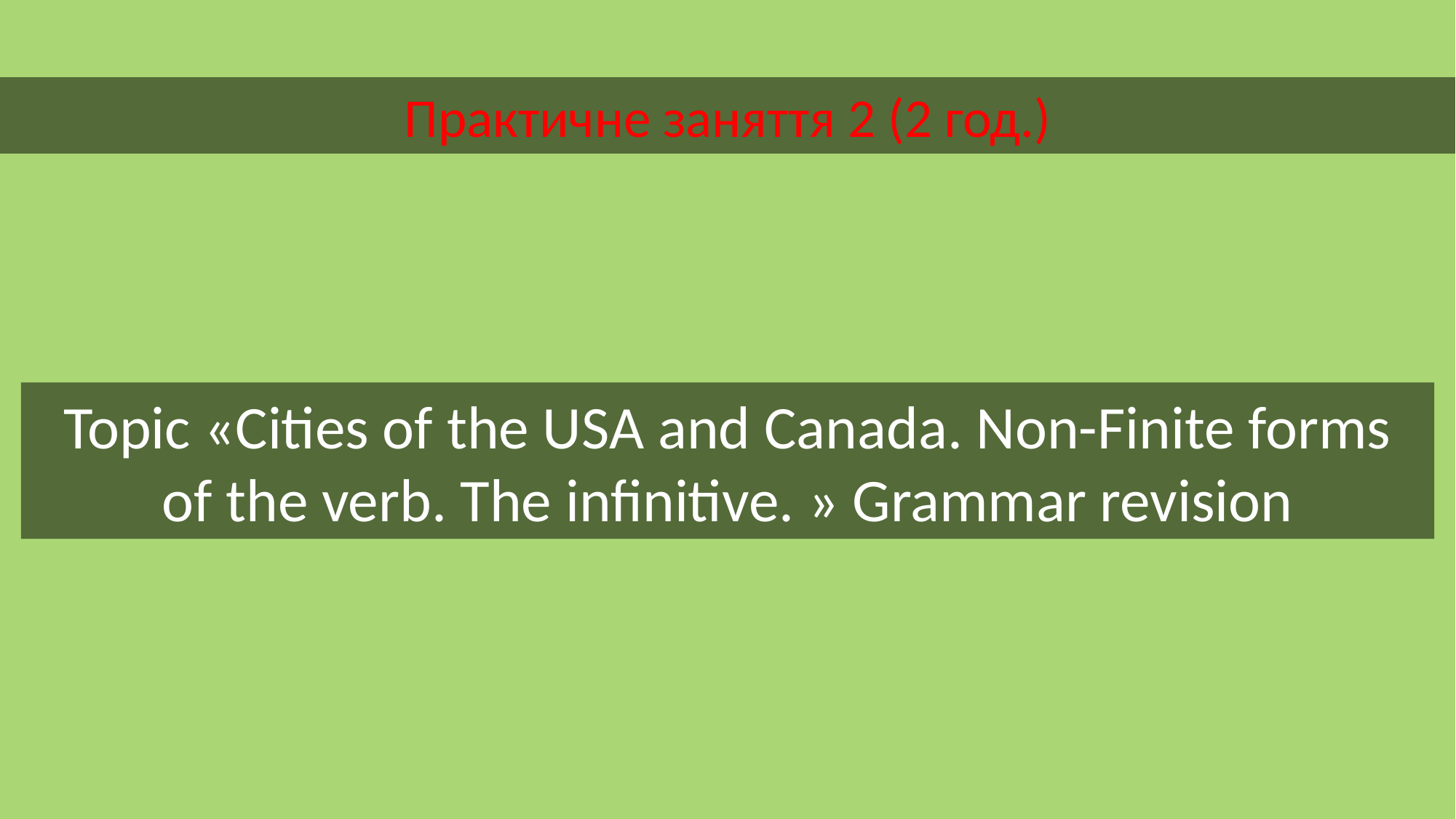

Практичне заняття 2 (2 год.)
Topic «Cities of the USA and Canada. Non-Finite forms of the verb. The infinitive. » Grammar revision